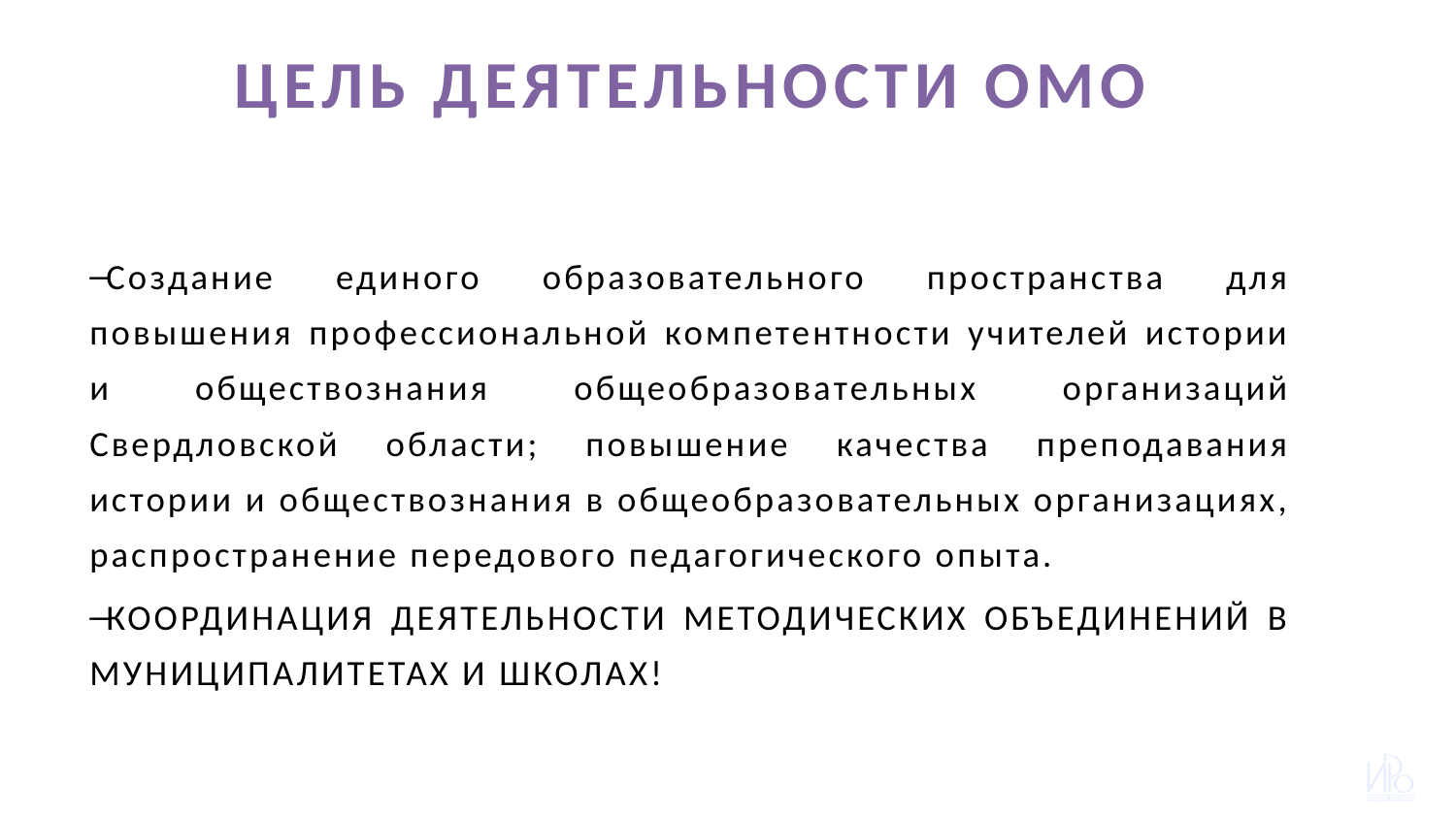

# ЦЕЛЬ ДЕЯТЕЛЬНОСТИ ОМО
учителей истории и обществознания
Создание единого образовательного пространства для повышения профессиональной компетентности учителей истории и обществознания общеобразовательных организаций Свердловской области; повышение качества преподавания истории и обществознания в общеобразовательных организациях, распространение передового педагогического опыта.
КООРДИНАЦИЯ ДЕЯТЕЛЬНОСТИ МЕТОДИЧЕСКИХ ОБЪЕДИНЕНИЙ В МУНИЦИПАЛИТЕТАХ И ШКОЛАХ!